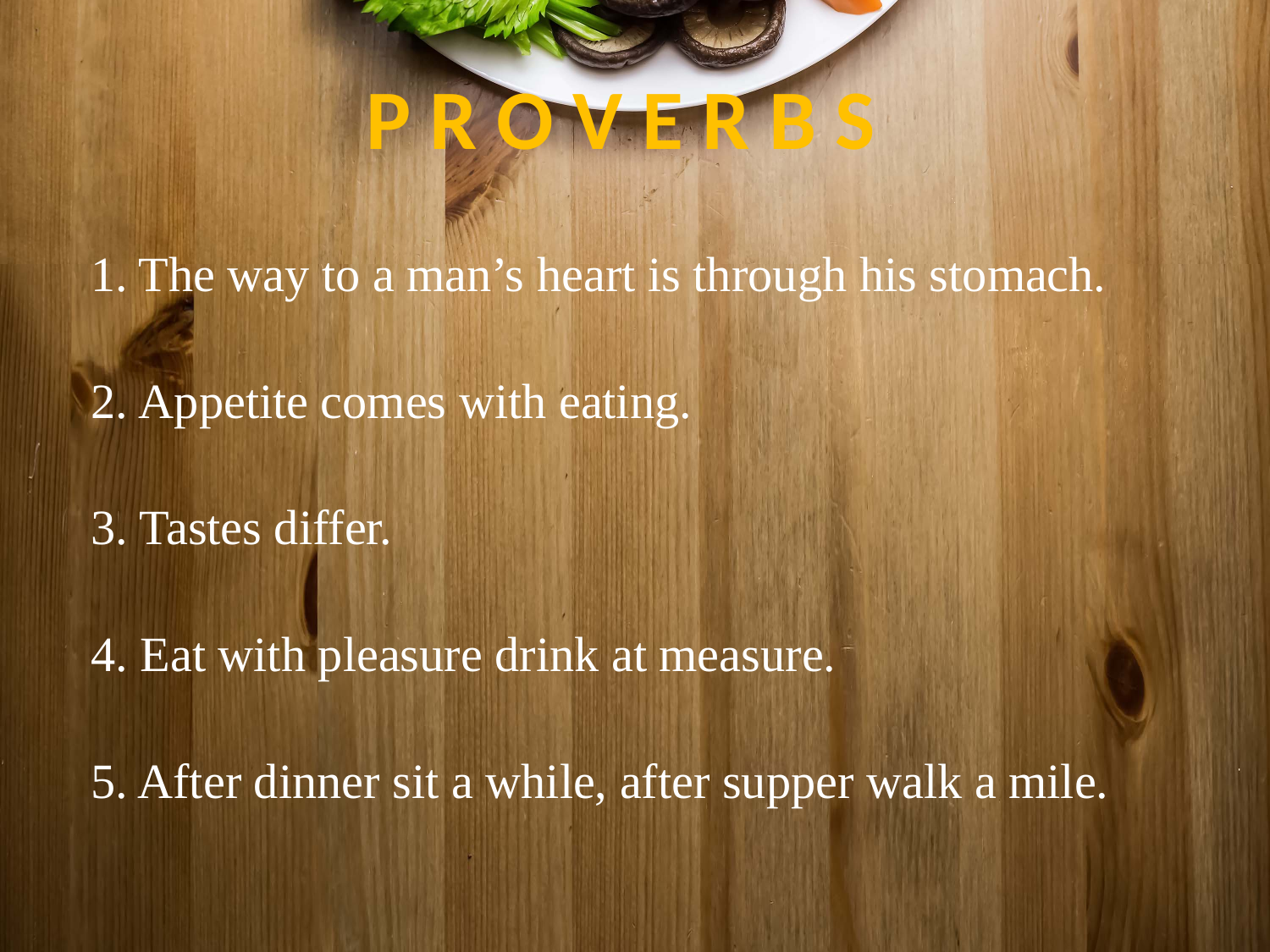

P R O V E R B S
The way to a man’s heart is through his stomach.

Appetite comes with eating.

3. Tastes differ.

4. Eat with pleasure drink at measure.

5. After dinner sit a while, after supper walk a mile.